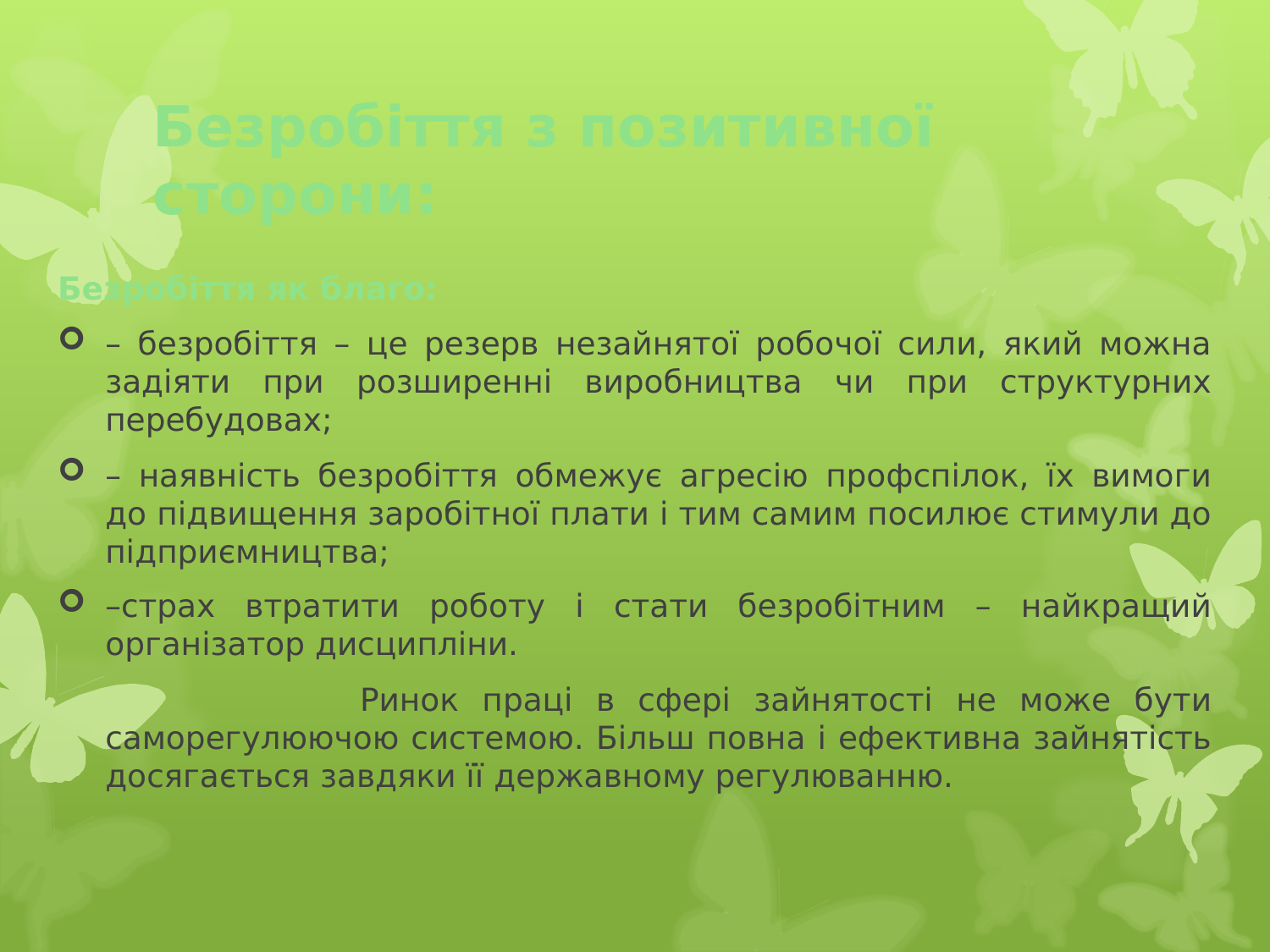

# Безробіття з позитивної сторони:
Безробіття як благо:
– безробіття – це резерв незайнятої робочої сили, який можна задіяти при розширенні виробництва чи при структурних перебудовах;
– наявність безробіття обмежує агресію профспілок, їх вимоги до підвищення заробітної плати і тим самим посилює стимули до підприємництва;
–страх втратити роботу і стати безробітним – найкращий організатор дисципліни.
             Ринок праці в сфері зайнятості не може бути саморегулюючою системою. Більш повна і ефективна зайнятість досягається завдяки її державному регулюванню.